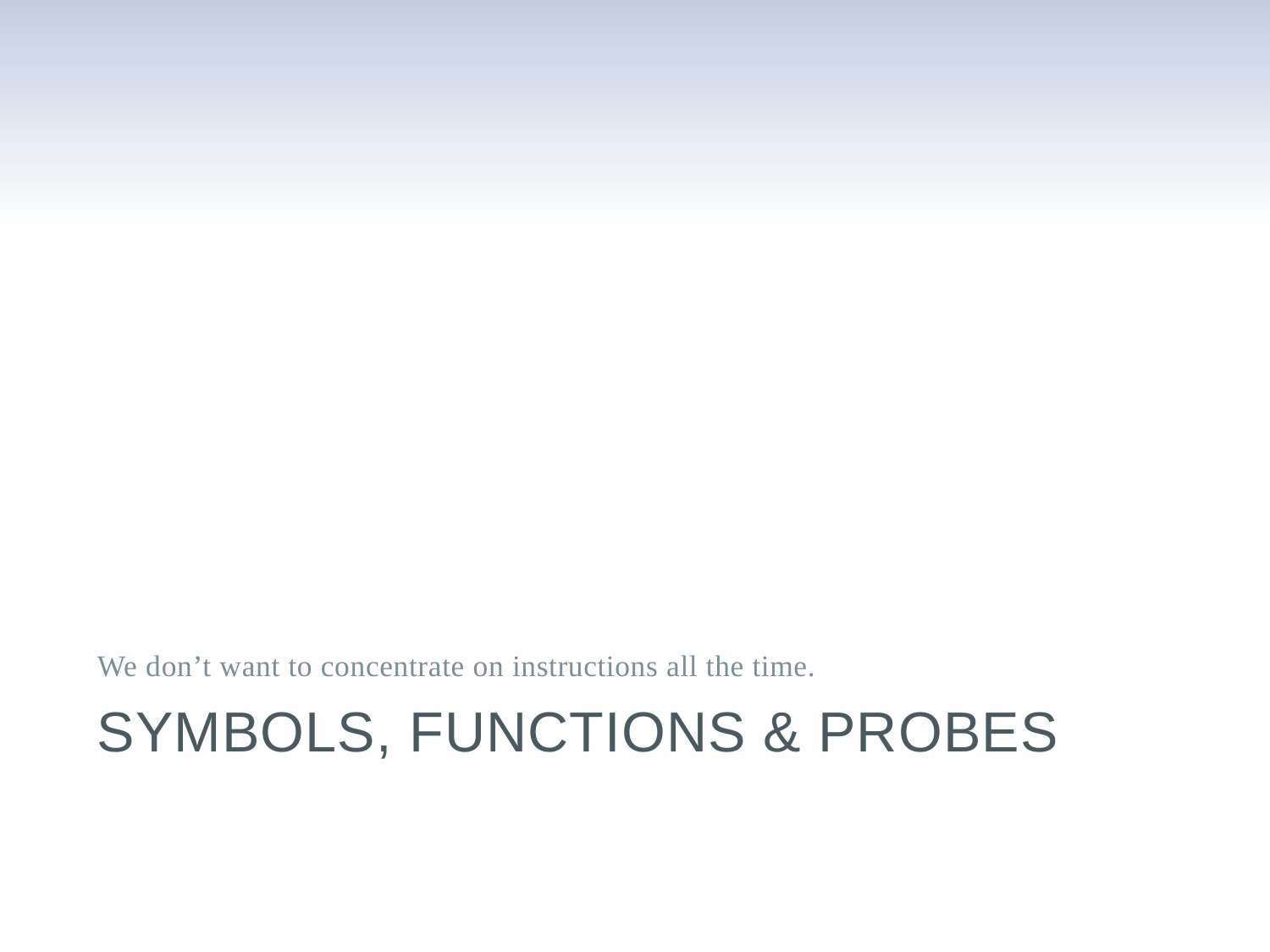

We don’t want to concentrate on instructions all the time.
# Symbols, Functions & Probes